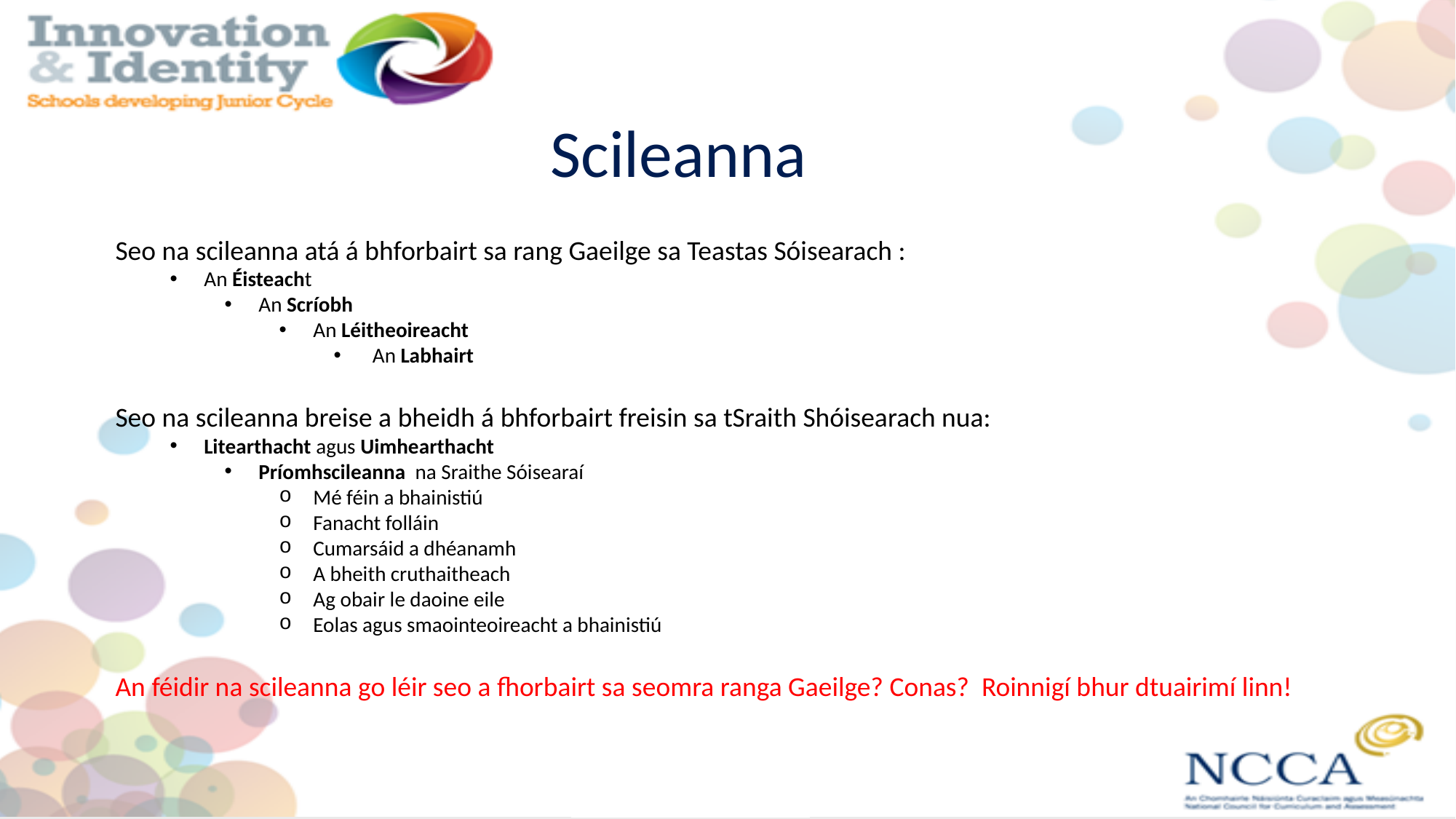

# Scileanna
Seo na scileanna atá á bhforbairt sa rang Gaeilge sa Teastas Sóisearach :
An Éisteacht
An Scríobh
An Léitheoireacht
 An Labhairt

Seo na scileanna breise a bheidh á bhforbairt freisin sa tSraith Shóisearach nua:
Litearthacht agus Uimhearthacht
Príomhscileanna  na Sraithe Sóisearaí
Mé féin a bhainistiú
Fanacht folláin
Cumarsáid a dhéanamh
A bheith cruthaitheach
Ag obair le daoine eile
Eolas agus smaointeoireacht a bhainistiú

An féidir na scileanna go léir seo a fhorbairt sa seomra ranga Gaeilge? Conas?  Roinnigí bhur dtuairimí linn!